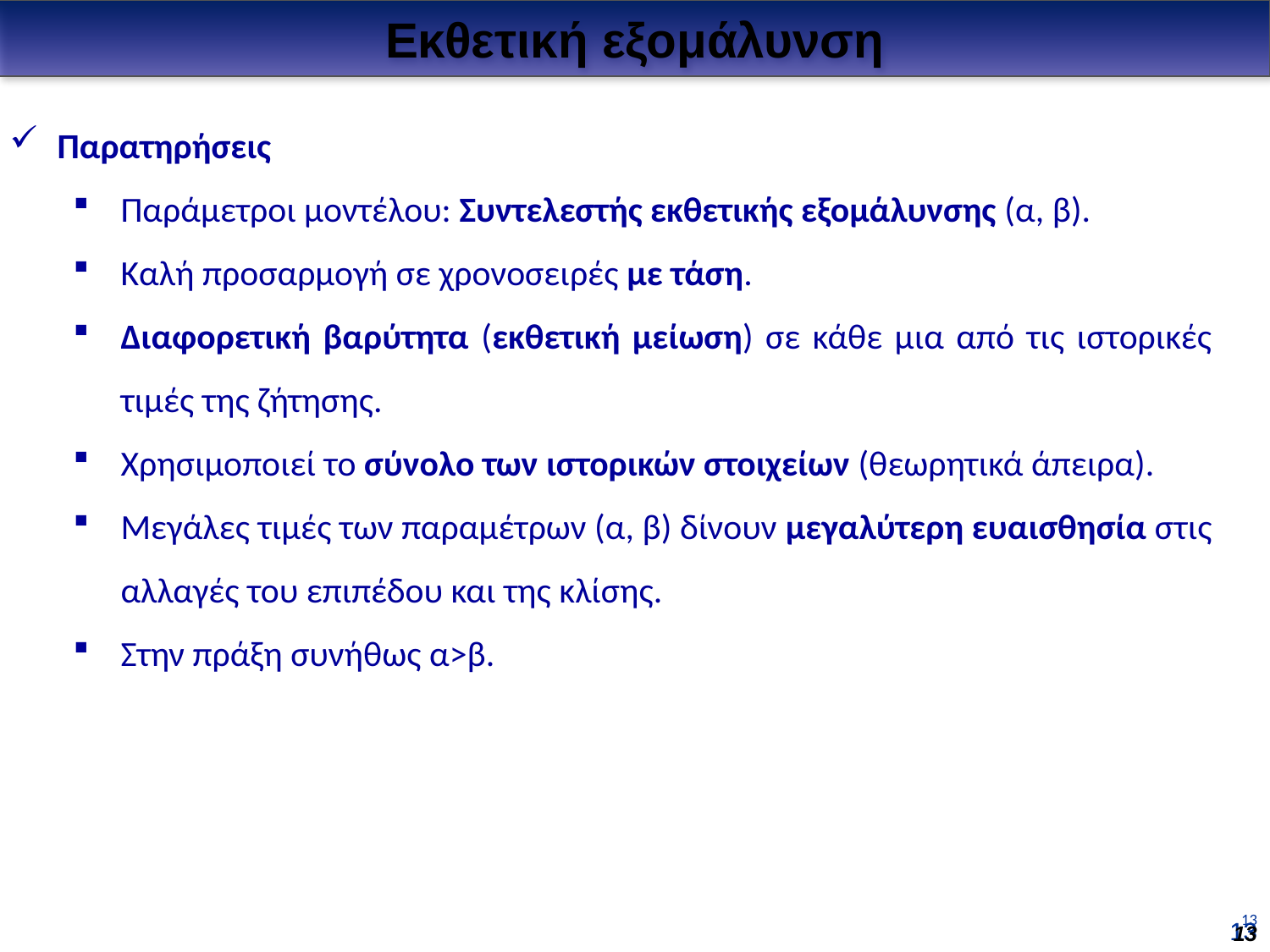

Εκθετική εξομάλυνση
Παρατηρήσεις
Παράμετροι μοντέλου: Συντελεστής εκθετικής εξομάλυνσης (α, β).
Καλή προσαρμογή σε χρονοσειρές με τάση.
Διαφορετική βαρύτητα (εκθετική μείωση) σε κάθε μια από τις ιστορικές τιμές της ζήτησης.
Χρησιμοποιεί το σύνολο των ιστορικών στοιχείων (θεωρητικά άπειρα).
Μεγάλες τιμές των παραμέτρων (α, β) δίνουν μεγαλύτερη ευαισθησία στις αλλαγές του επιπέδου και της κλίσης.
Στην πράξη συνήθως α>β.
13
13
13
13